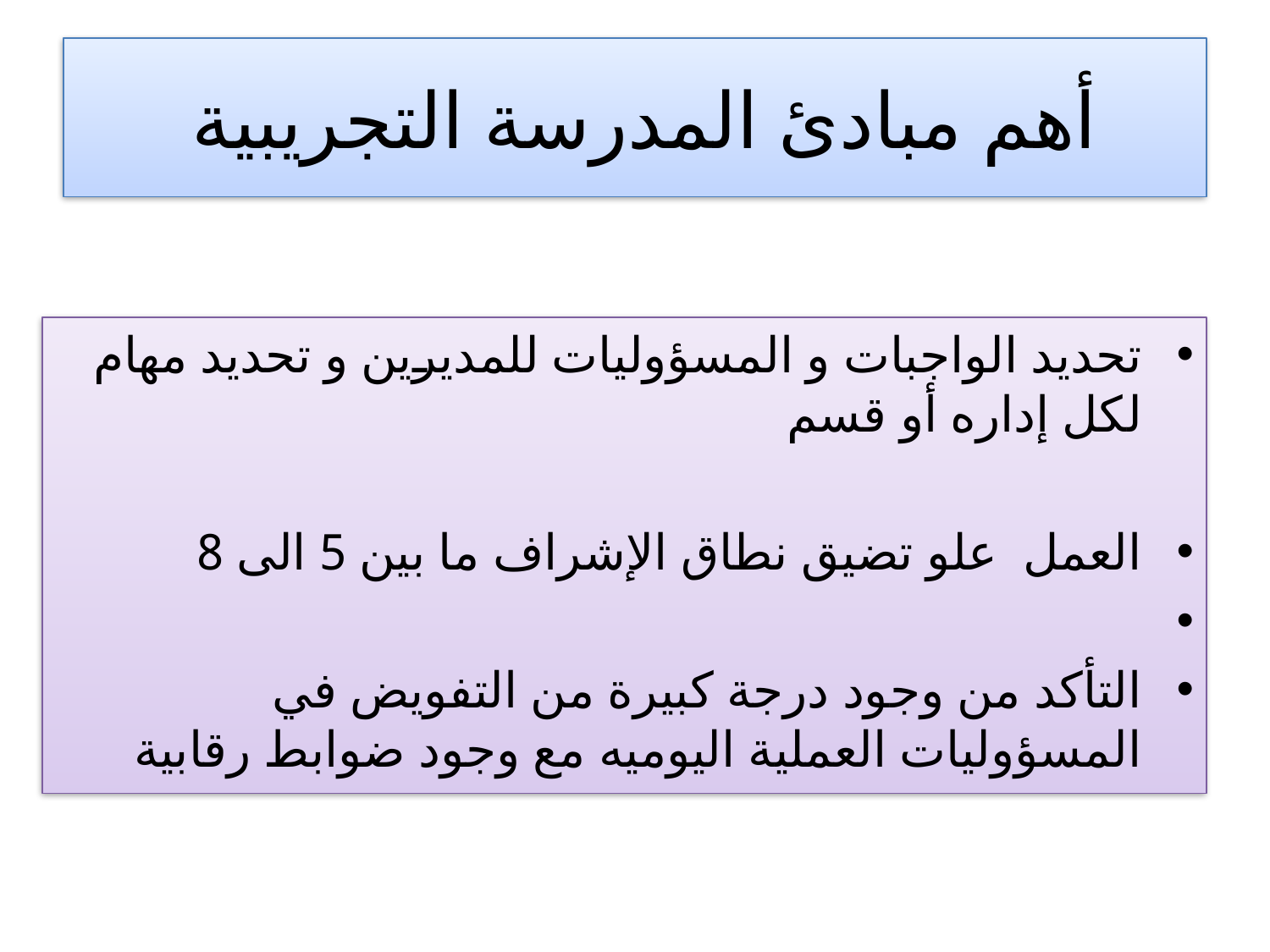

# أهم مبادئ المدرسة التجريبية
تحديد الواجبات و المسؤوليات للمديرين و تحديد مهام لكل إداره أو قسم

العمل  علو تضيق نطاق الإشراف ما بين 5 الى 8

التأكد من وجود درجة كبيرة من التفويض في المسؤوليات العملية اليوميه مع وجود ضوابط رقابية